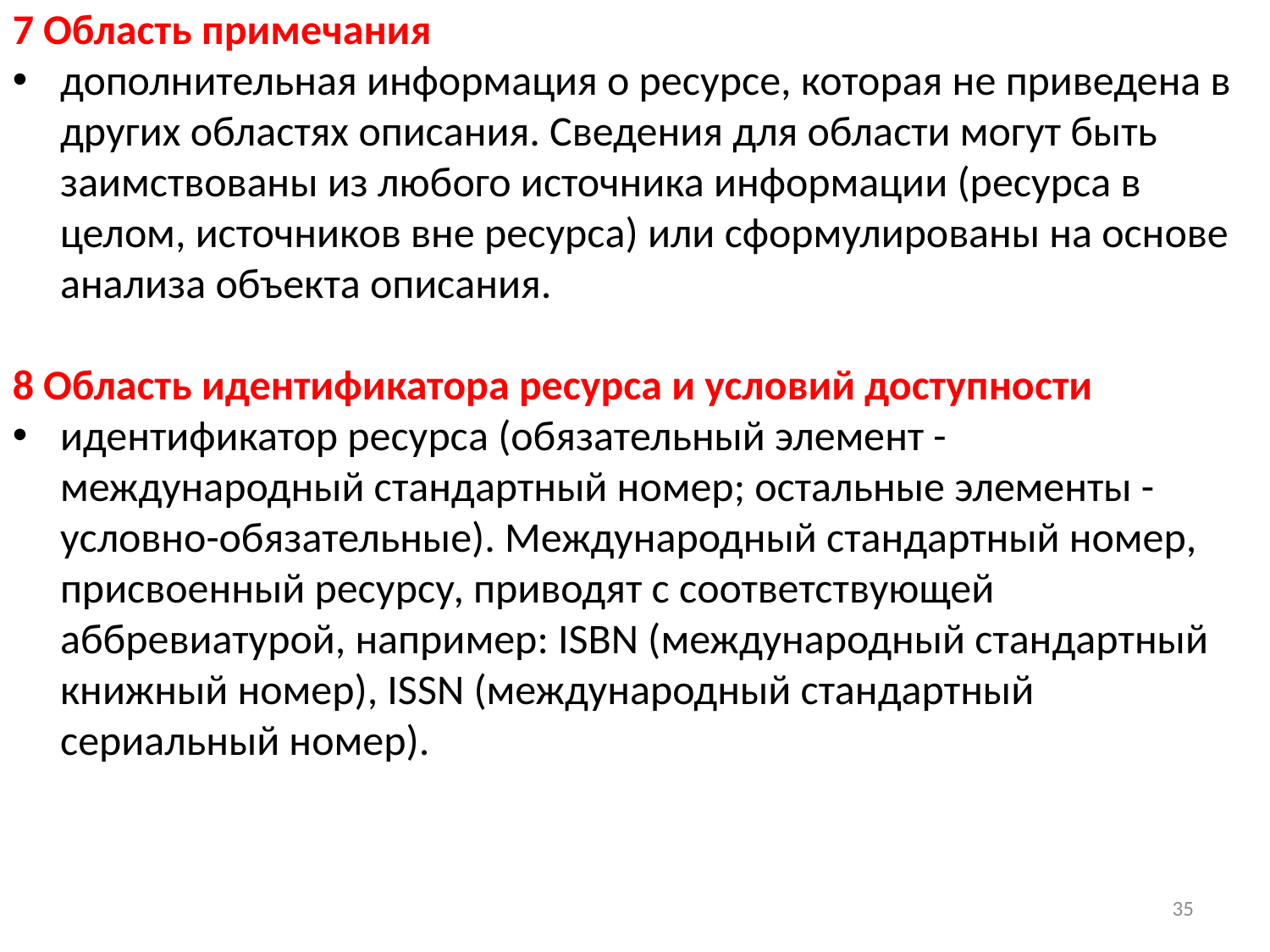

7 Область примечания
дополнительная информация о ресурсе, которая не приведена в других областях описания. Сведения для области могут быть заимствованы из любого источника информации (ресурса в целом, источников вне ресурса) или сформулированы на основе анализа объекта описания.

8 Область идентификатора ресурса и условий доступности
идентификатор ресурса (обязательный элемент - международный стандартный номер; остальные элементы - условно-обязательные). Международный стандартный номер, присвоенный ресурсу, приводят с соответствующей аббревиатурой, например: ISBN (международный стандартный книжный номер), ISSN (международный стандартный сериальный номер).
35